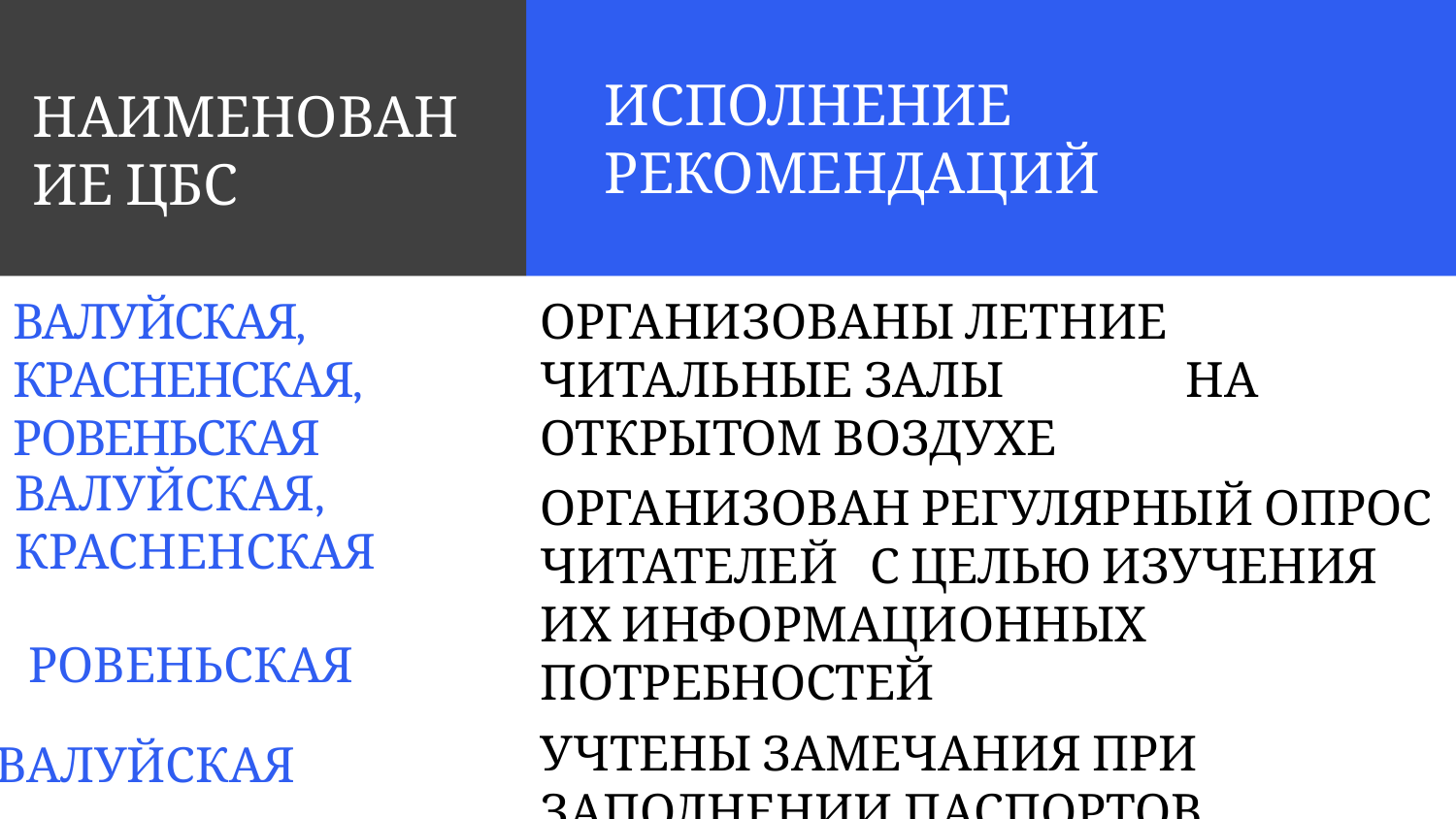

ИСПОЛНЕНИЕ РЕКОМЕНДАЦИЙ
НАИМЕНОВАНИЕ ЦБС
Валуйская,
Красненская, Ровеньская
организованы летние читальные залы                 на открытом воздухе
организован регулярный опрос читателей   с целью изучения их информационных потребностей
учтены замечания при заполнении паспортов мероприятий
разработан свой логотип
Валуйская,
Красненская
Ровеньская
Валуйская